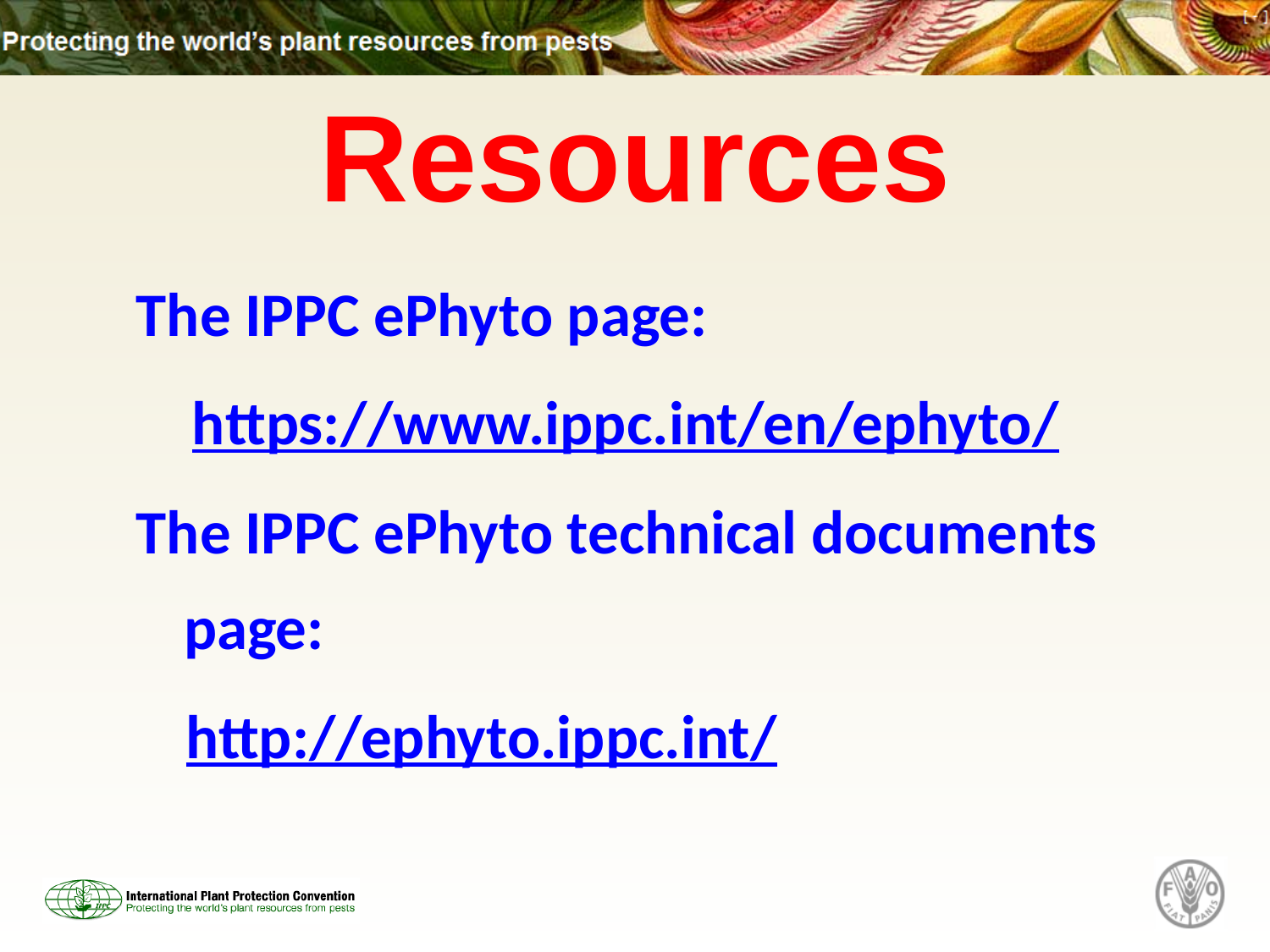

Resources
The IPPC ePhyto page:
    https://www.ippc.int/en/ephyto/
The IPPC ePhyto technical documents page:
http://ephyto.ippc.int/